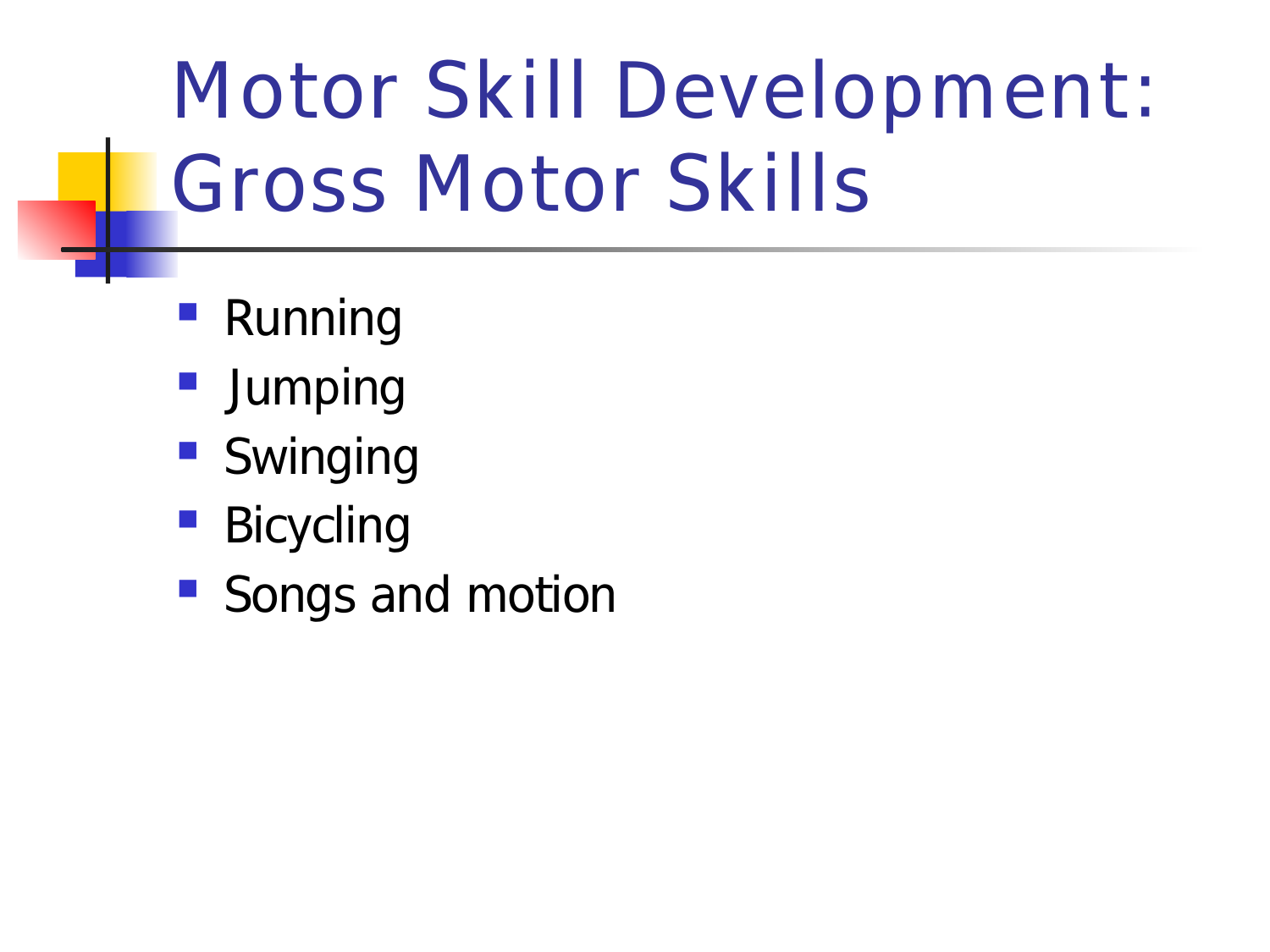

# Motor Skill Development: Gross Motor Skills
Running
Jumping
Swinging
Bicycling
Songs and motion